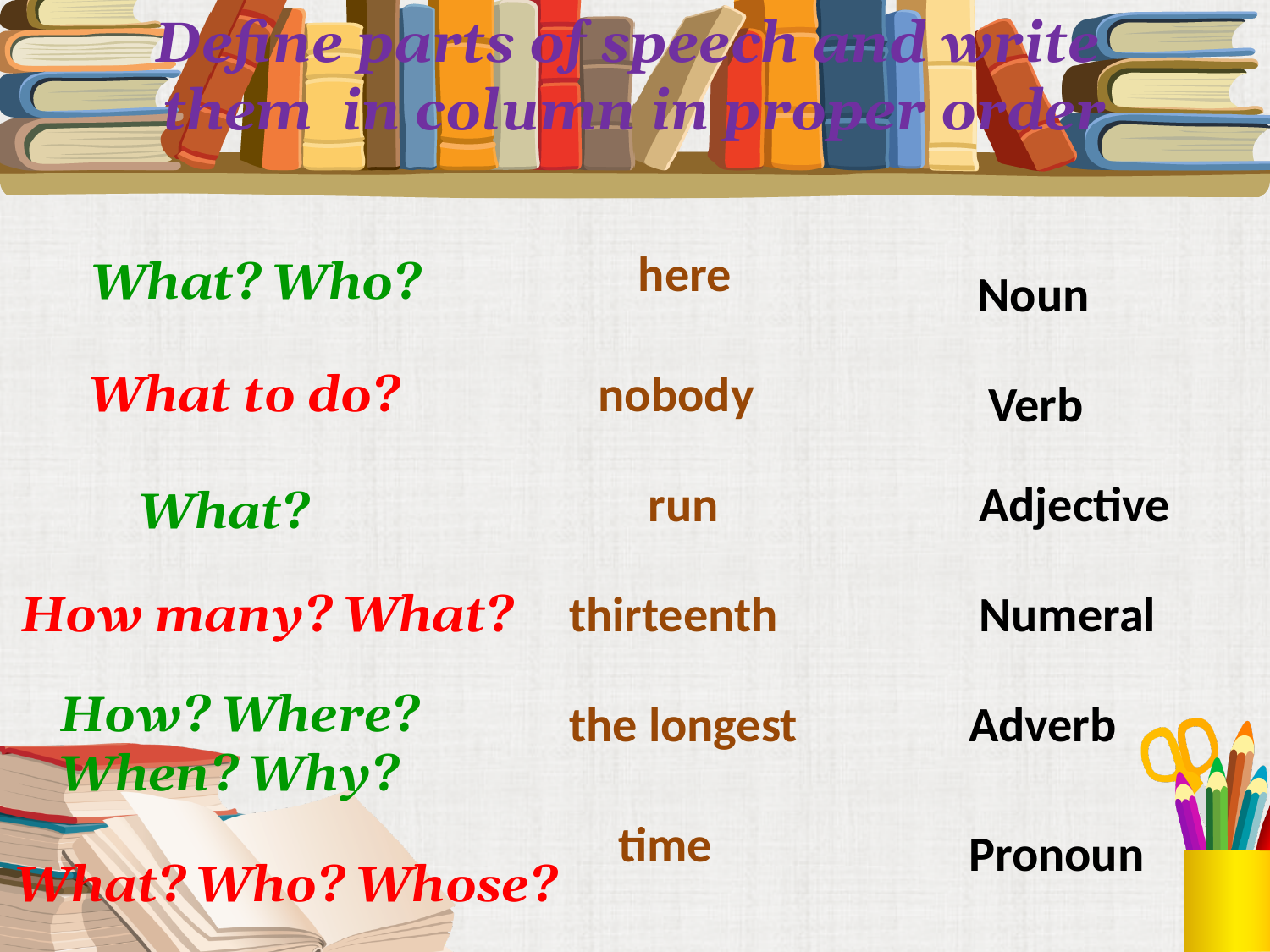

Define parts of speech and write
them  in column in proper order
here
What? Who?
Noun
What to do?
nobody
Verb
run
Adjective
What?
How many? What?
thirteenth
Numeral
How? Where?
When? Why?
the longest
Adverb
time
Pronoun
What? Who? Whose?